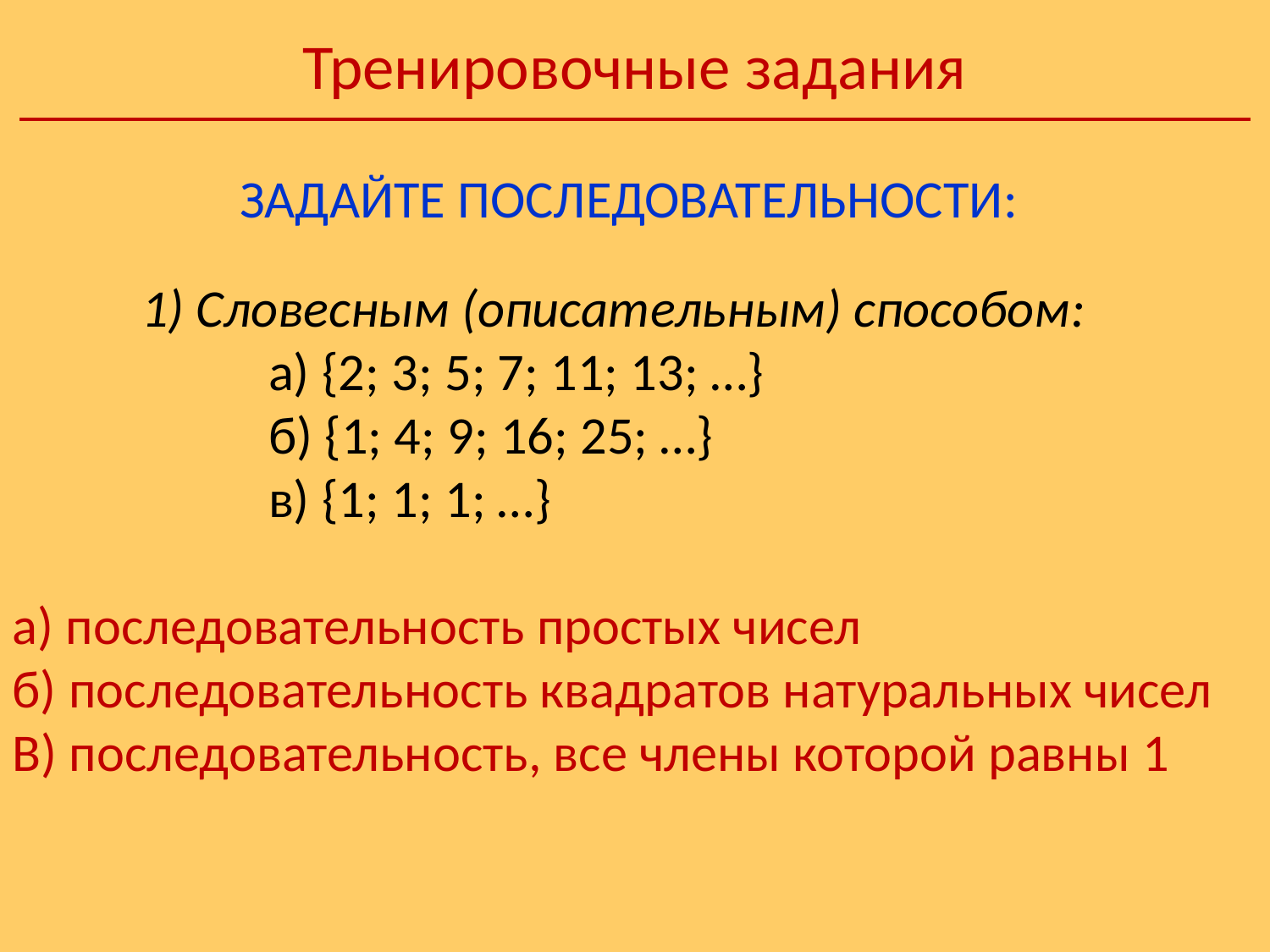

Тренировочные задания
ЗАДАЙТЕ ПОСЛЕДОВАТЕЛЬНОСТИ:

1) Словесным (описательным) способом:
	а) {2; 3; 5; 7; 11; 13; …}
	б) {1; 4; 9; 16; 25; …}
	в) {1; 1; 1; …}
а) последовательность простых чисел
б) последовательность квадратов натуральных чисел
В) последовательность, все члены которой равны 1